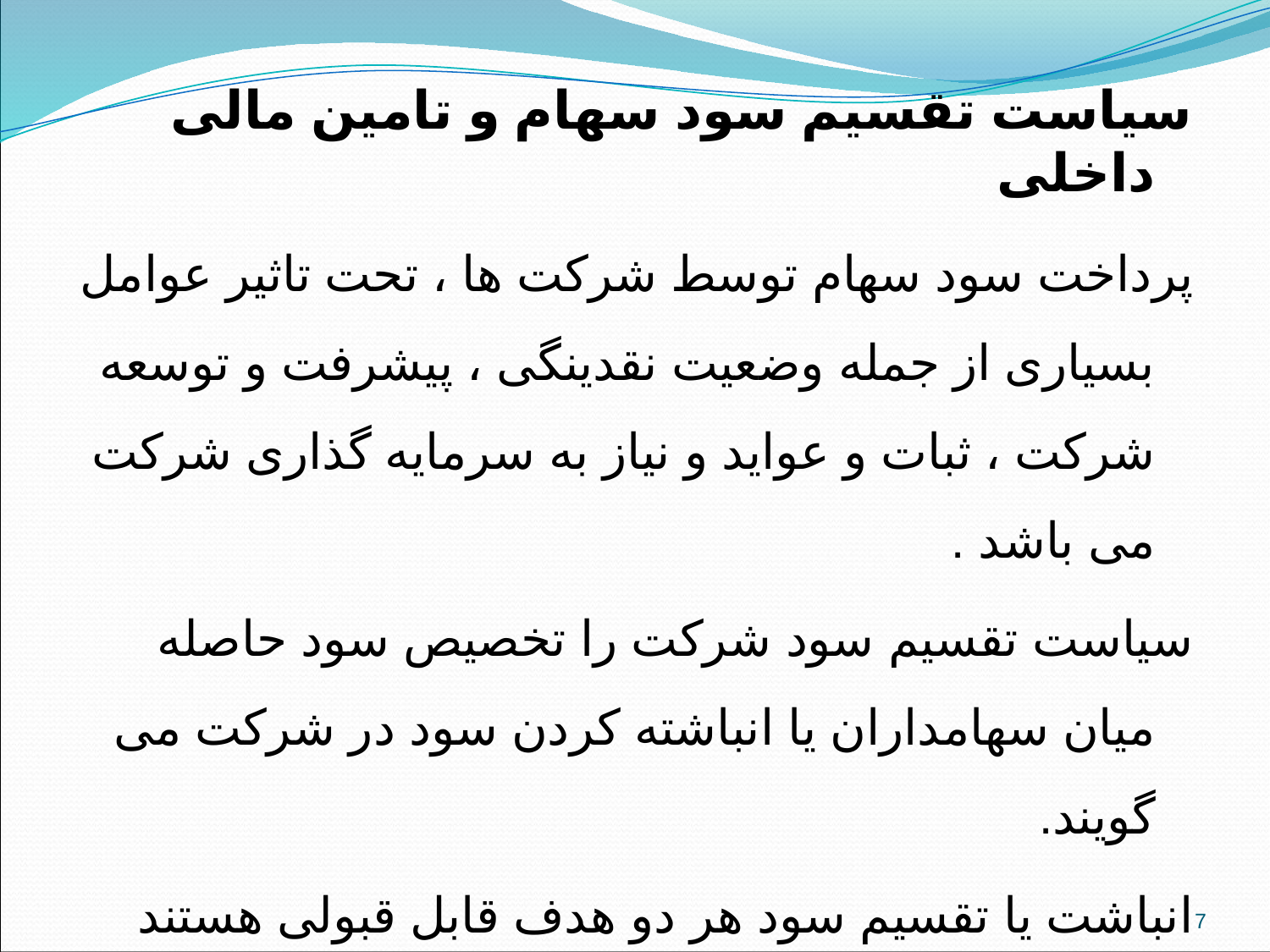

سیاست تقسیم سود سهام و تامین مالی داخلی
پرداخت سود سهام توسط شرکت ها ، تحت تاثیر عوامل بسیاری از جمله وضعیت نقدینگی ، پیشرفت و توسعه شرکت ، ثبات و عواید و نیاز به سرمایه گذاری شرکت می باشد .
سیاست تقسیم سود شرکت را تخصیص سود حاصله میان سهامداران یا انباشته کردن سود در شرکت می گویند.
انباشت یا تقسیم سود هر دو هدف قابل قبولی هستند اما متضاد هستند هر قدر شرکت سود بیشتری توزیع کند اندوخته کمتری خواهد داشت و در نتیجه شرکت رشد پائینتری دارد.
لذا یکی از وظایف ظریف و خطیر مدیران مالی تقسیم سود حاصله به نحو مطلوب بین سهامداران و اندوخته ها است به صورتی که ارزش شرکت حداکثر شود.
7